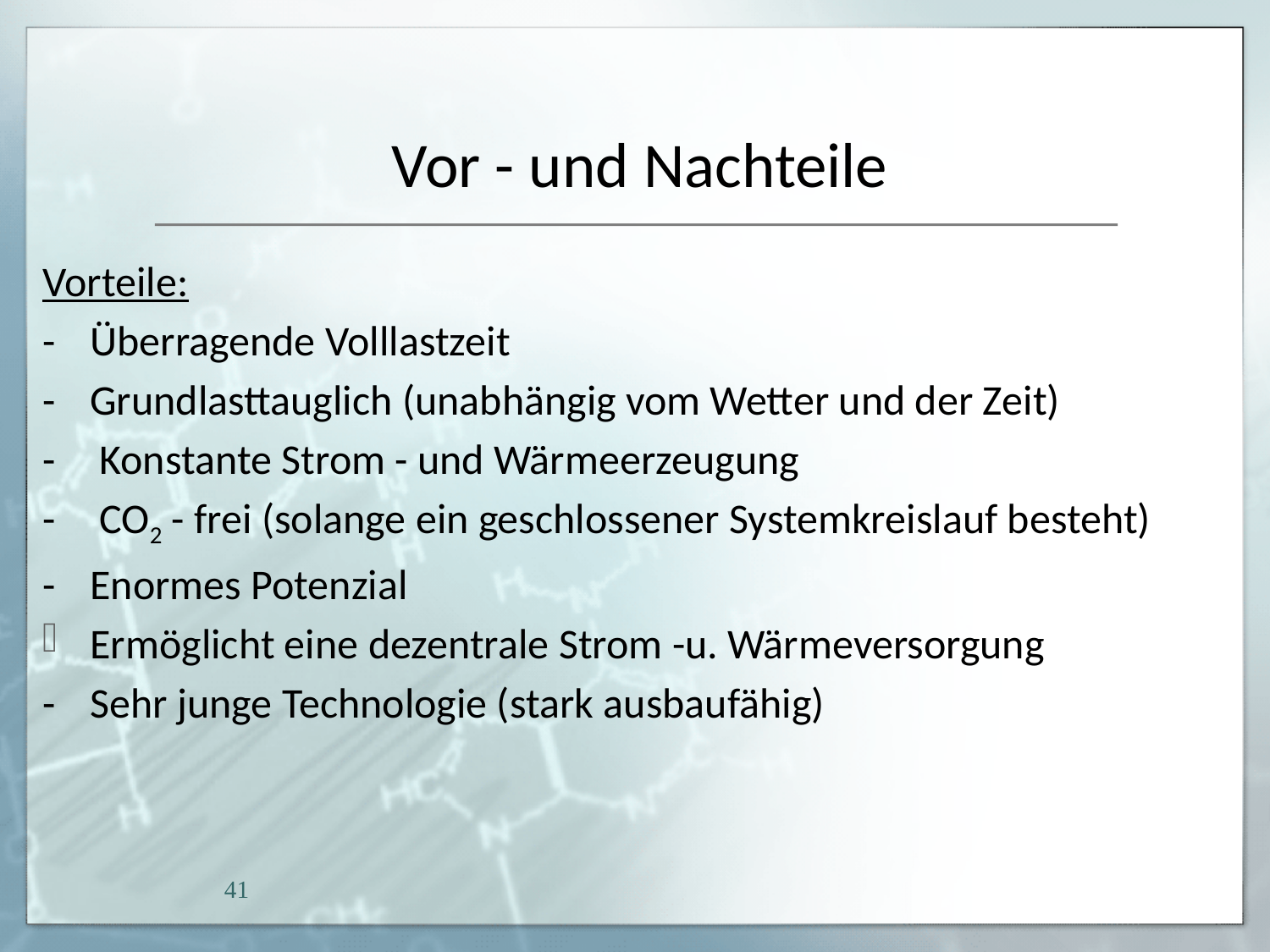

# Vor - und Nachteile
Vorteile:
- 	Überragende Volllastzeit
- 	Grundlasttauglich (unabhängig vom Wetter und der Zeit)
-	 Konstante Strom - und Wärmeerzeugung
- 	 CO2 - frei (solange ein geschlossener Systemkreislauf besteht)
-	Enormes Potenzial
Ermöglicht eine dezentrale Strom -u. Wärmeversorgung
-	Sehr junge Technologie (stark ausbaufähig)

41